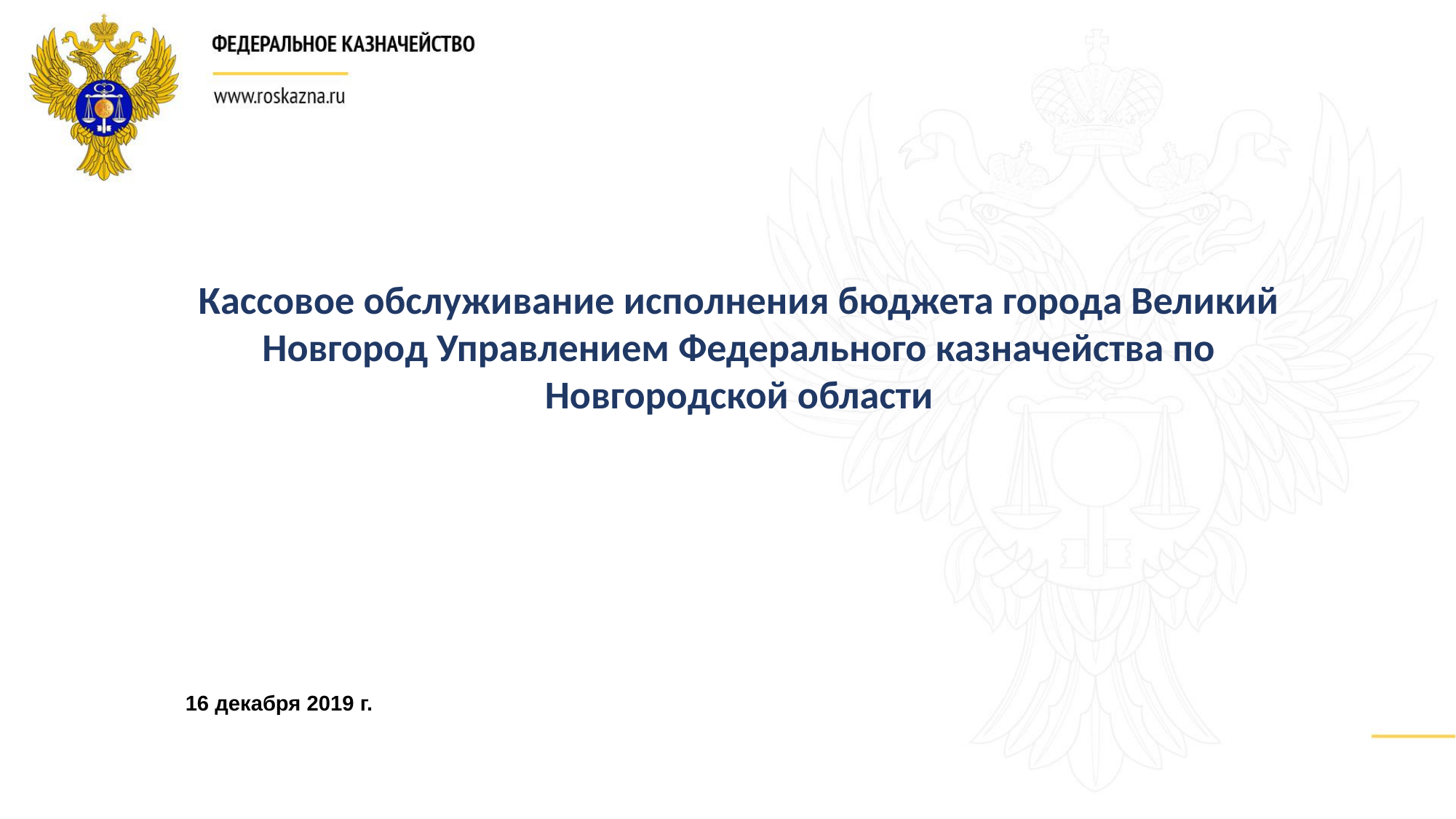

Кассовое обслуживание исполнения бюджета города Великий Новгород Управлением Федерального казначейства по Новгородской области
16 декабря 2019 г.